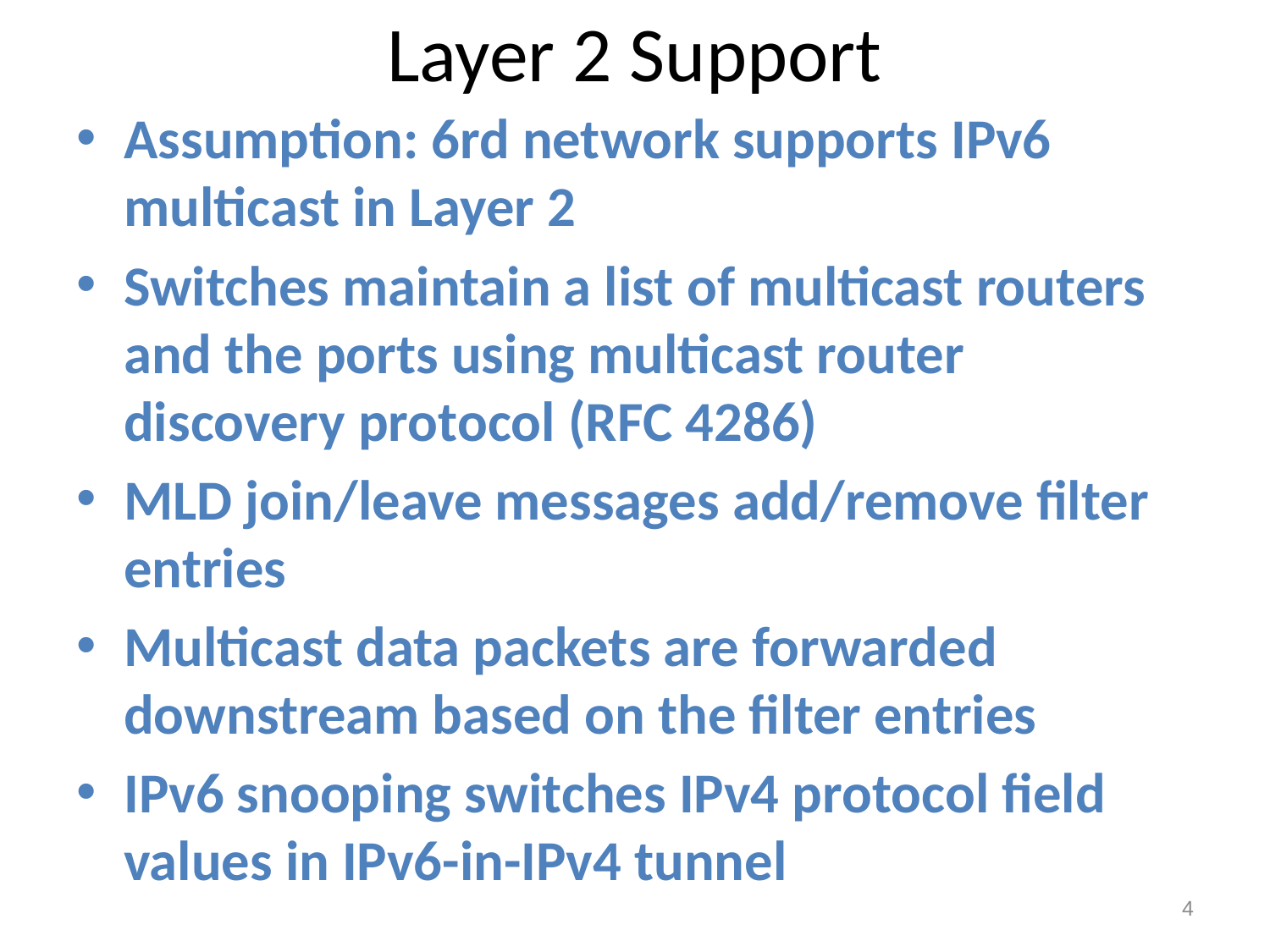

# Layer 2 Support
Assumption: 6rd network supports IPv6 multicast in Layer 2
Switches maintain a list of multicast routers and the ports using multicast router discovery protocol (RFC 4286)
MLD join/leave messages add/remove filter entries
Multicast data packets are forwarded downstream based on the filter entries
IPv6 snooping switches IPv4 protocol field values in IPv6-in-IPv4 tunnel

4